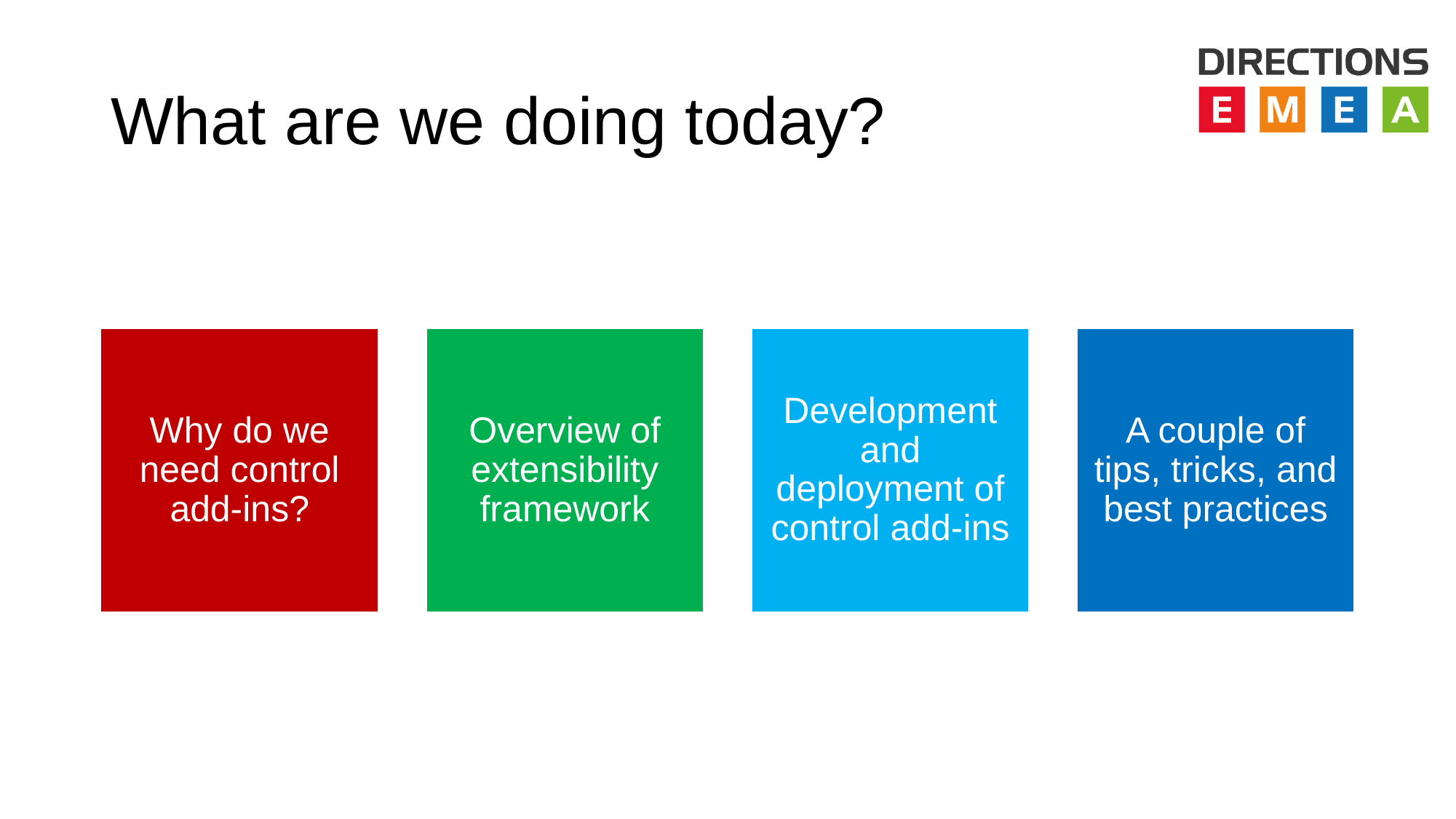

# What are we doing today?
Why do we need control add-ins?
Overview of extensibility framework
Development and deployment of control add-ins
A couple of tips, tricks, and best practices